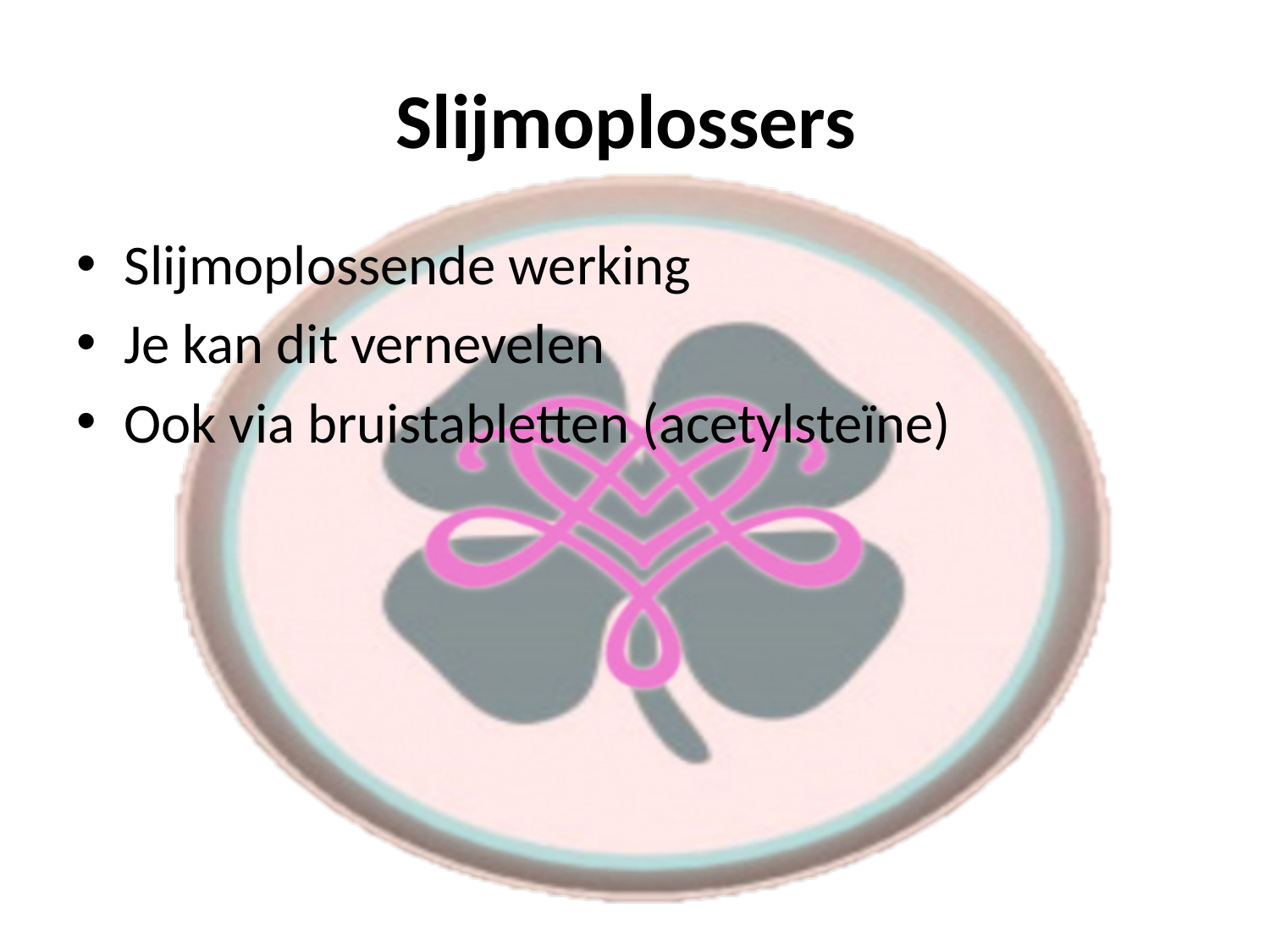

# Slijmoplossers
Slijmoplossende werking
Je kan dit vernevelen
Ook via bruistabletten (acetylsteïne)